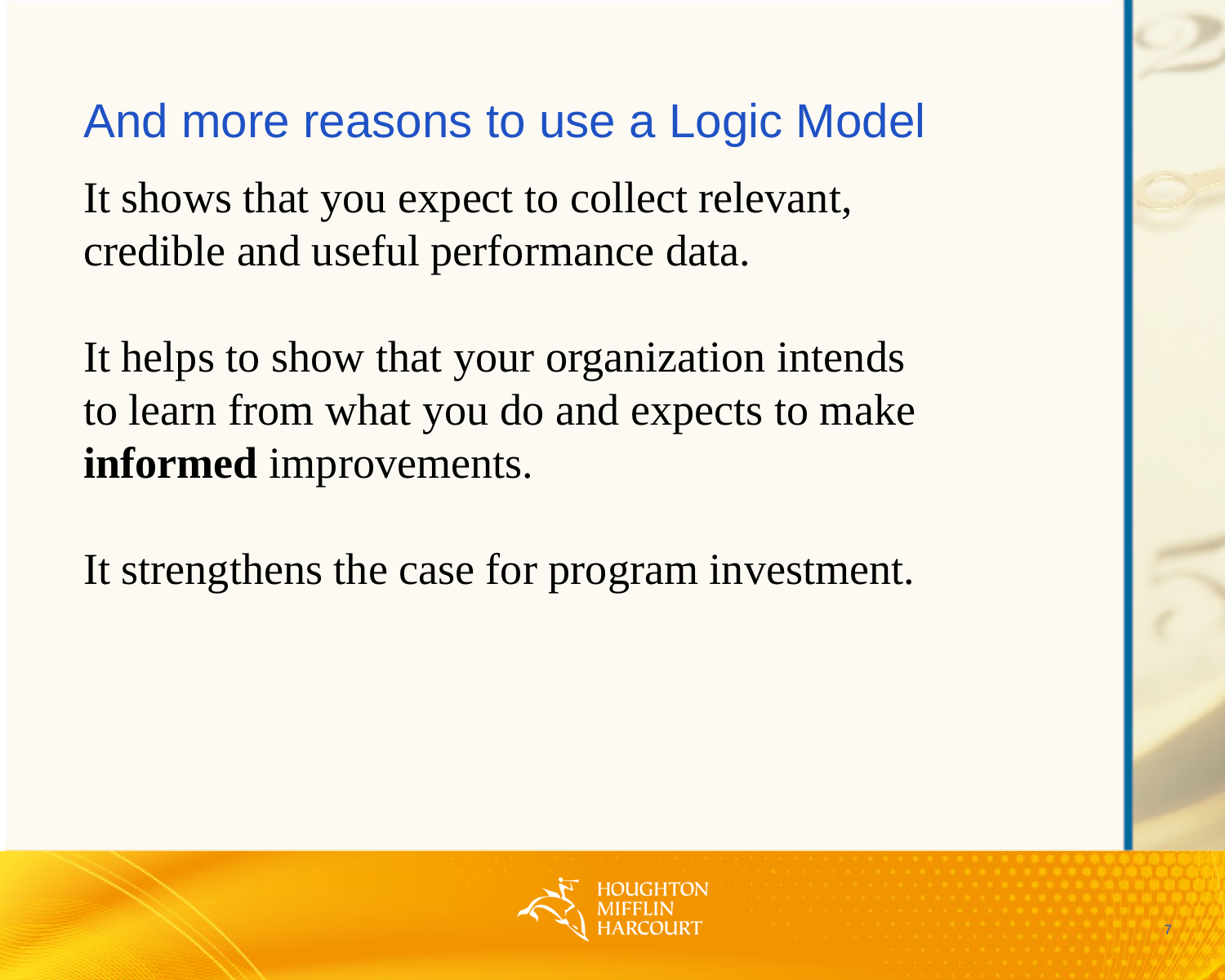

And more reasons to use a Logic Model

It shows that you expect to collect relevant,
credible and useful performance data.

It helps to show that your organization intends
to learn from what you do and expects to make
informed improvements.

It strengthens the case for program investment.

7